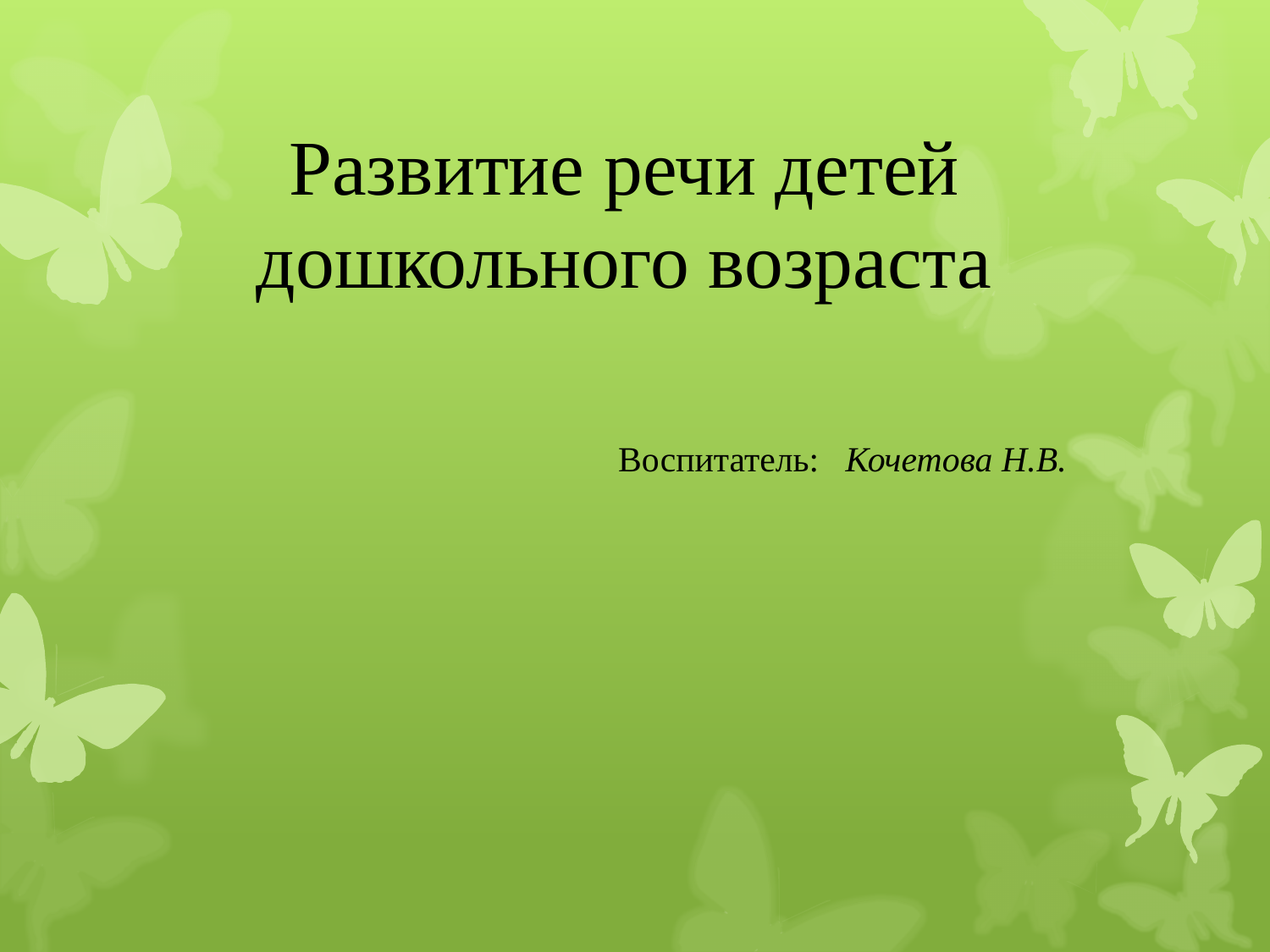

# Развитие речи детей дошкольного возраста

Воспитатель:   Кочетова Н.В.